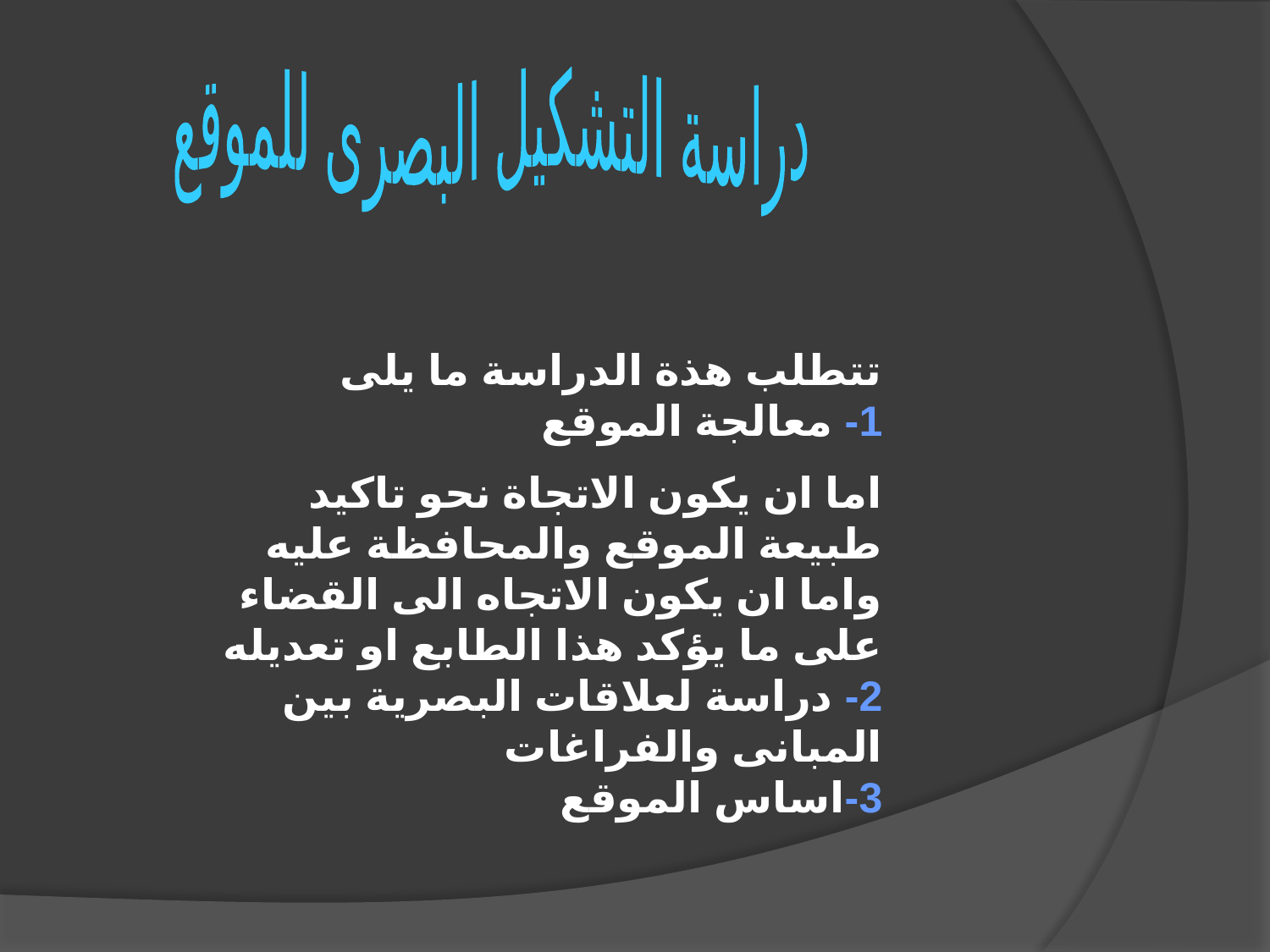

دراسة التشكيل البصرى للموقع
تتطلب هذة الدراسة ما يلى
1- معالجة الموقع
اما ان يكون الاتجاة نحو تاكيد طبيعة الموقع والمحافظة عليه واما ان يكون الاتجاه الى القضاء على ما يؤكد هذا الطابع او تعديله
2- دراسة لعلاقات البصرية بين المبانى والفراغات
3-اساس الموقع